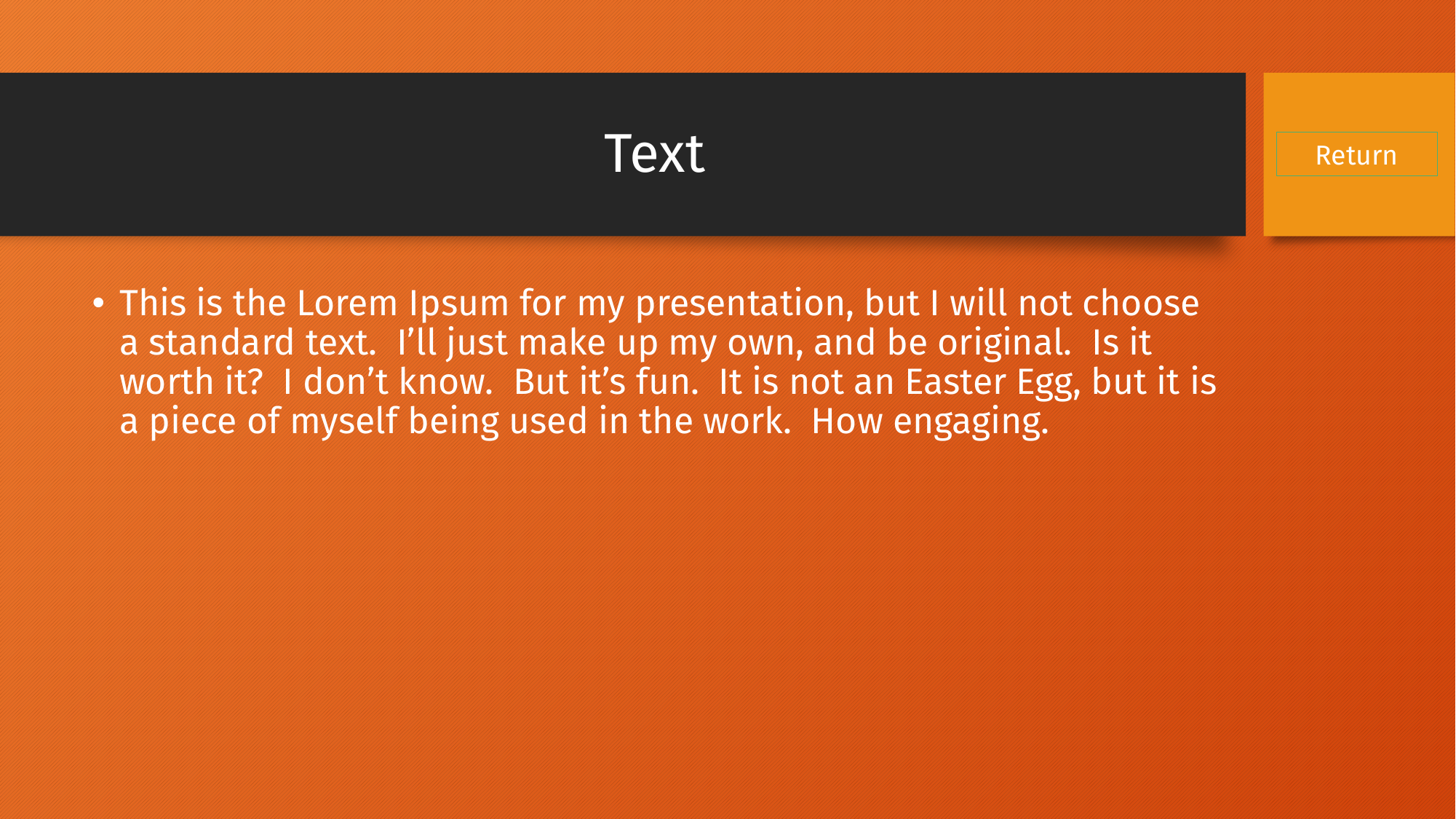

# Text
Return
This is the Lorem Ipsum for my presentation, but I will not choose a standard text.  I’ll just make up my own, and be original.  Is it worth it?  I don’t know.  But it’s fun.  It is not an Easter Egg, but it is a piece of myself being used in the work.  How engaging.